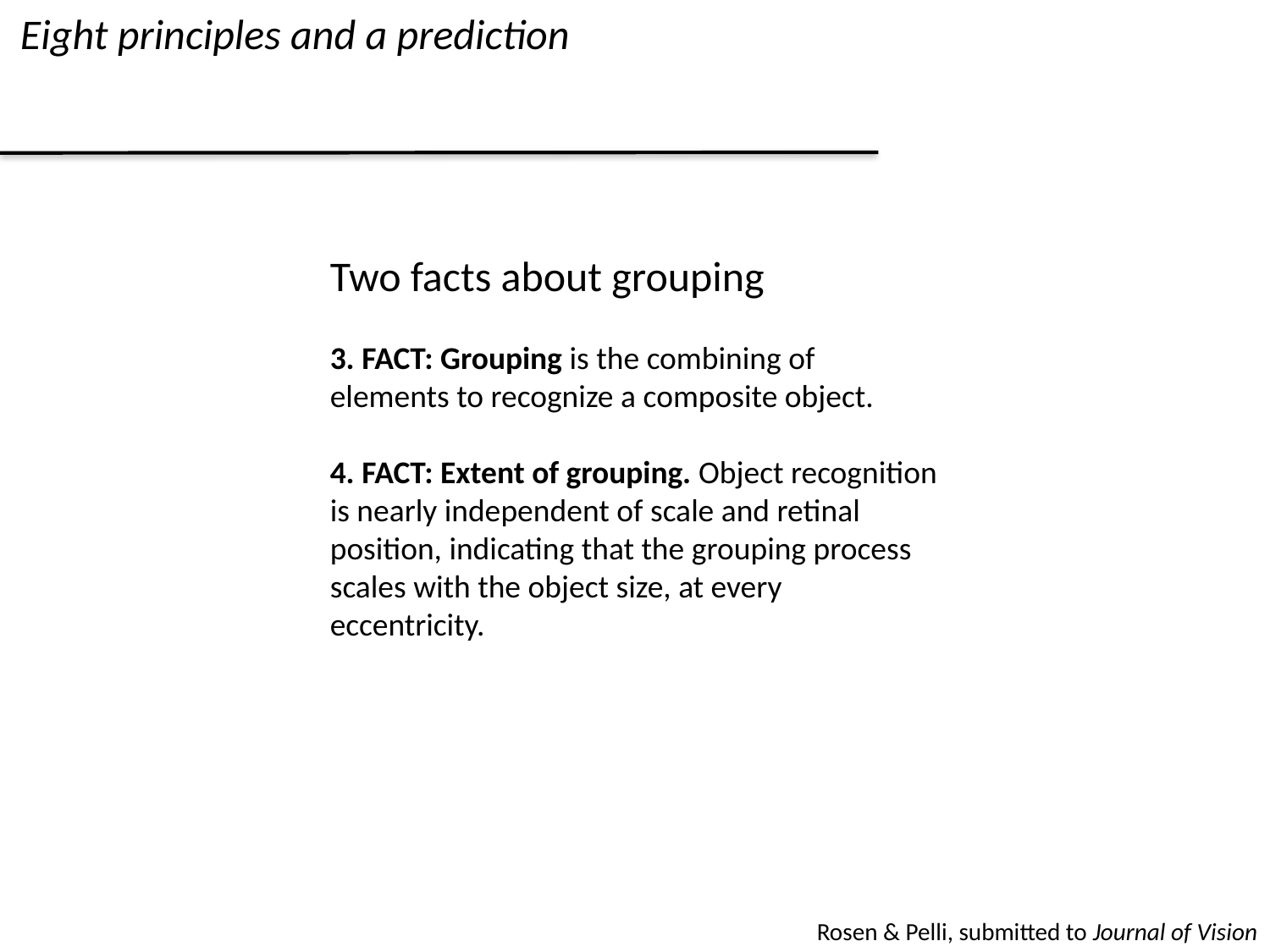

Eight principles and a prediction
Two facts about grouping

3. FACT: Grouping is the combining of elements to recognize a composite object.

4. FACT: Extent of grouping. Object recognition is nearly independent of scale and retinal position, indicating that the grouping process scales with the object size, at every eccentricity.

Rosen & Pelli, submitted to Journal of Vision